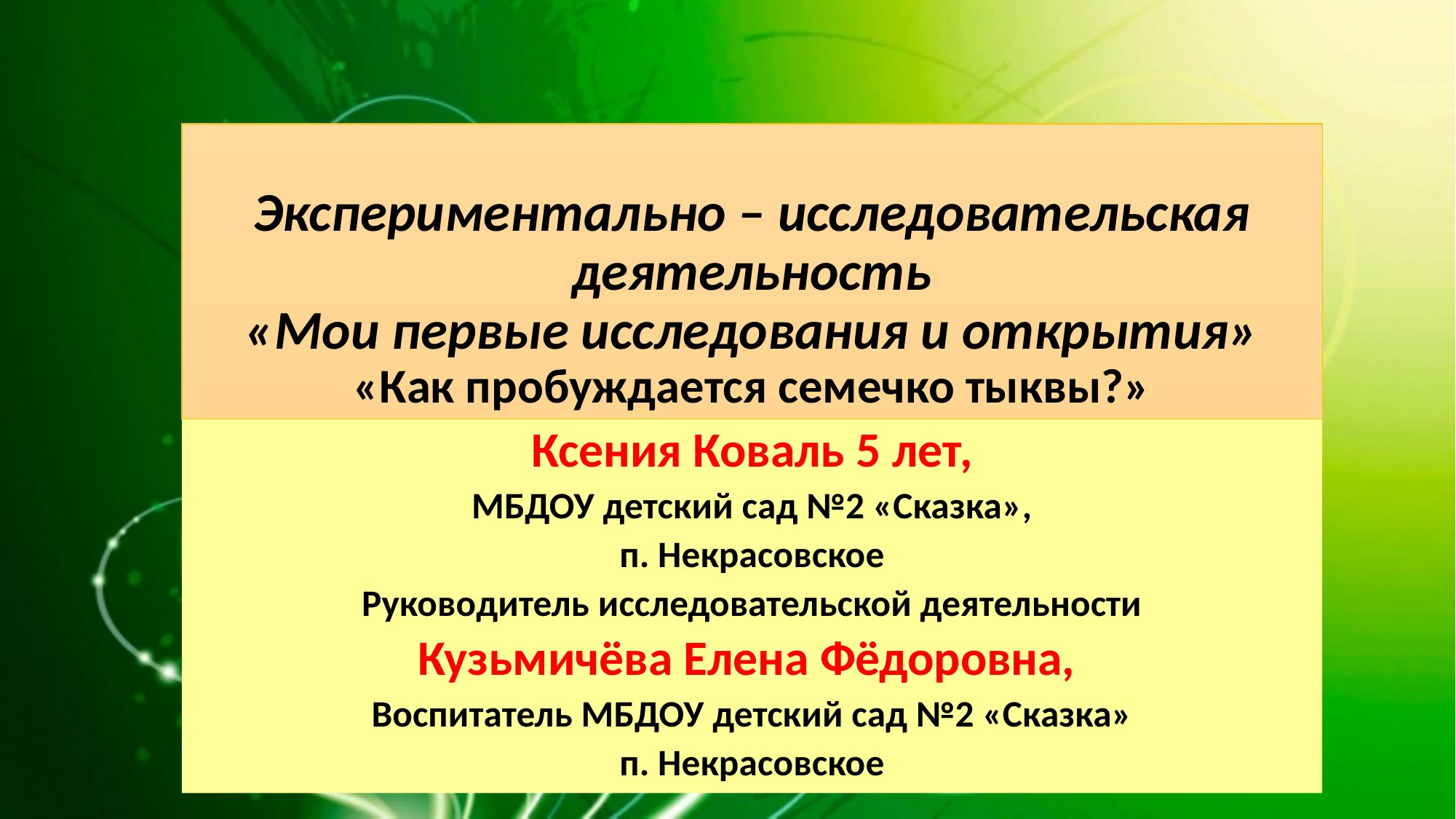

# Экспериментально – исследовательская деятельность «Мои первые исследования и открытия» «Как пробуждается семечко тыквы?»
Ксения Коваль 5 лет,
 МБДОУ детский сад №2 «Сказка»,
п. Некрасовское
Руководитель исследовательской деятельности
Кузьмичёва Елена Фёдоровна,
Воспитатель МБДОУ детский сад №2 «Сказка»
п. Некрасовское